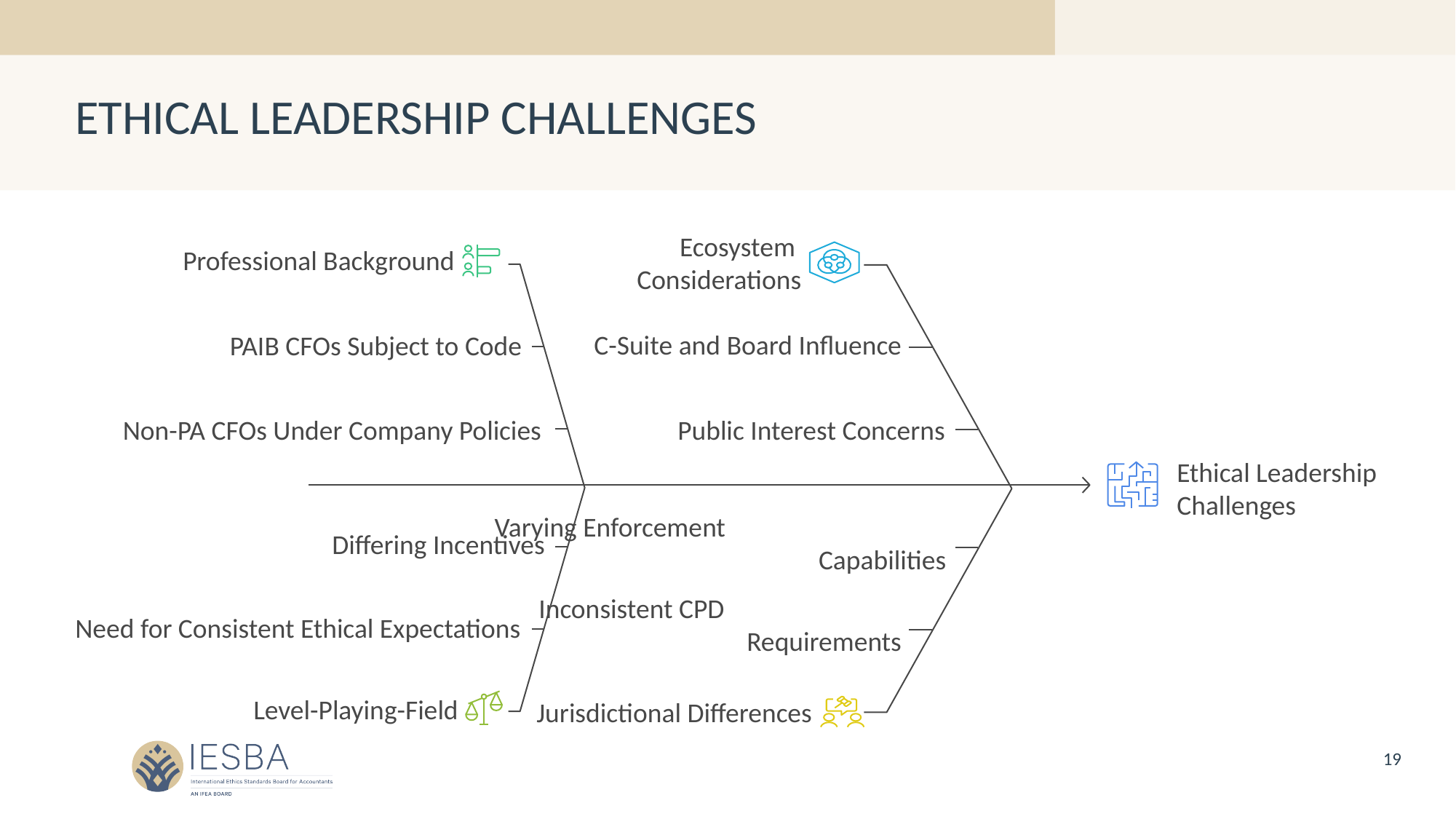

# ETHICAL LEADERSHIP CHALLENGES
Ecosystem
Considerations

Professional Background

C-Suite and Board Influence
PAIB CFOs Subject to Code
Non-PA CFOs Under Company Policies
Public Interest Concerns
Ethical Leadership
Challenges

Varying Enforcement
Capabilities
Differing Incentives
Inconsistent CPD
Requirements
Need for Consistent Ethical Expectations

Level-Playing-Field
Jurisdictional Differences

19